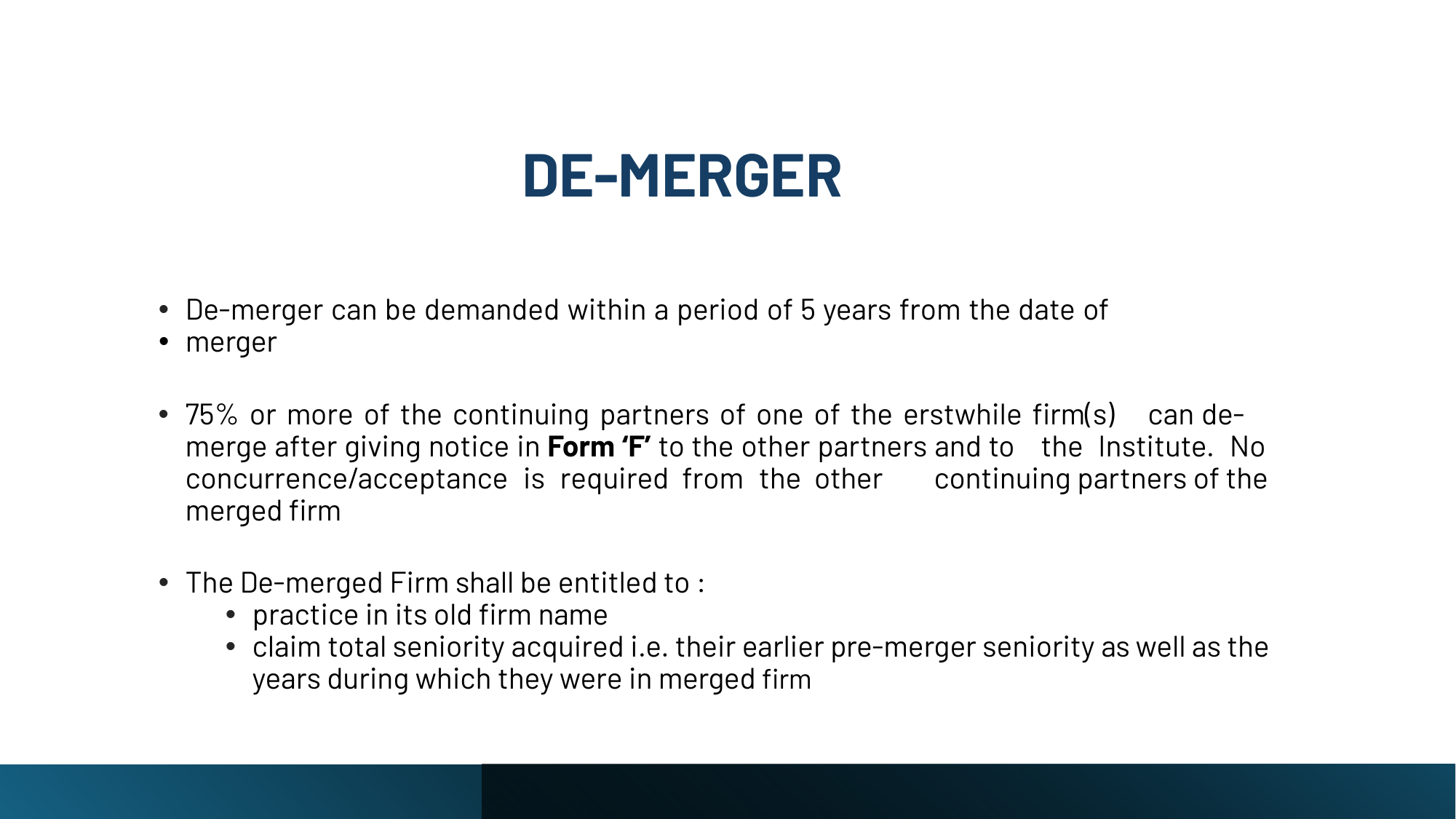

# DE-MERGER
De-merger can be demanded within a period of 5 years from the date of
merger

75% or more of the continuing partners of one of the erstwhile firm(s) 	can de-merge after giving notice in Form ‘F’ to the other partners and to 	the Institute. No concurrence/acceptance is required  from the  other 	continuing partners of the merged firm

The De-merged Firm shall be entitled to :
practice in its old firm name
claim total seniority acquired i.e. their earlier pre-merger seniority as well as the years during which they were in merged firm